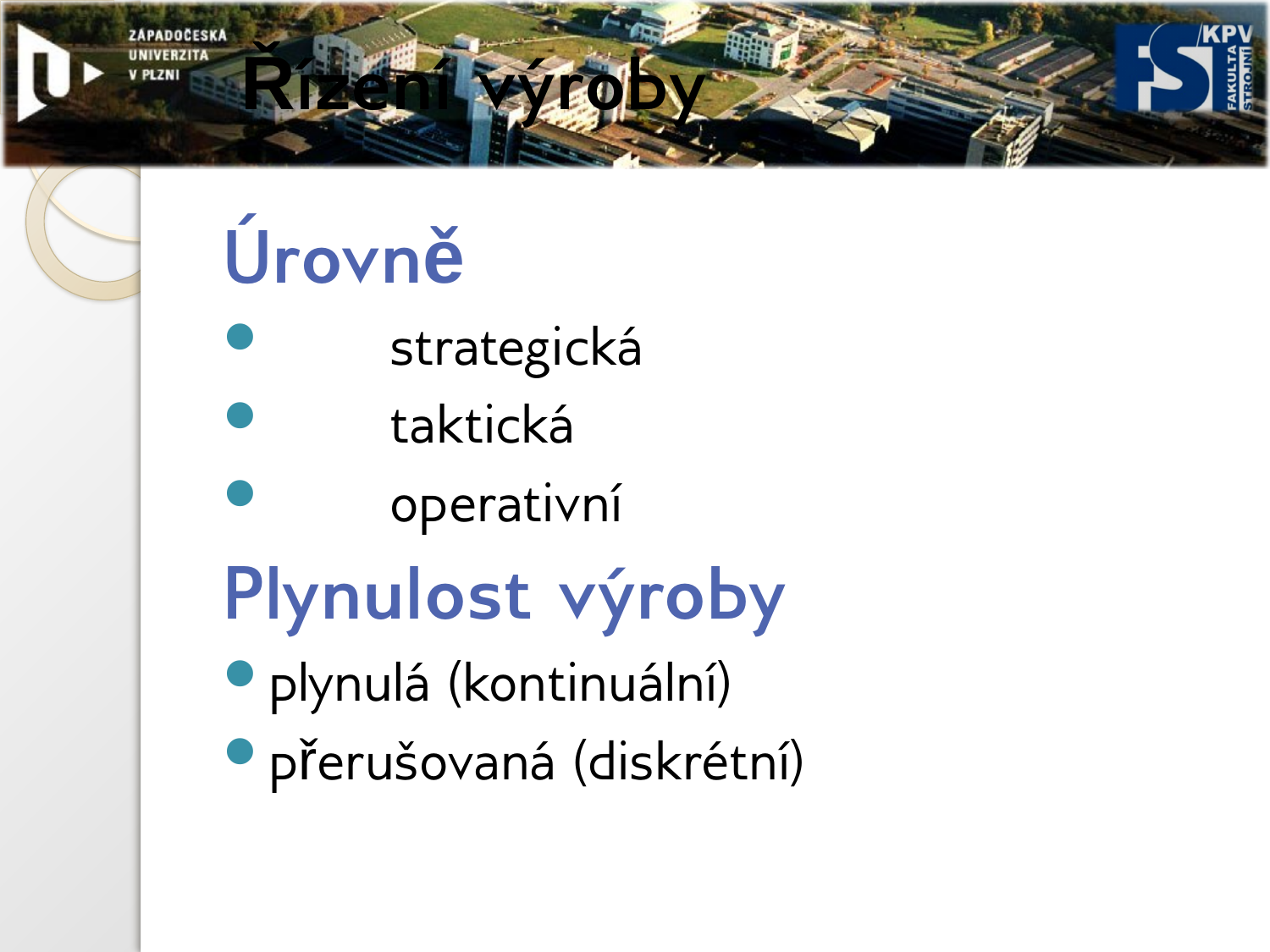

# Řízení výroby
Úrovně
	strategická
	taktická
	operativní
Plynulost výroby
plynulá (kontinuální)
přerušovaná (diskrétní)